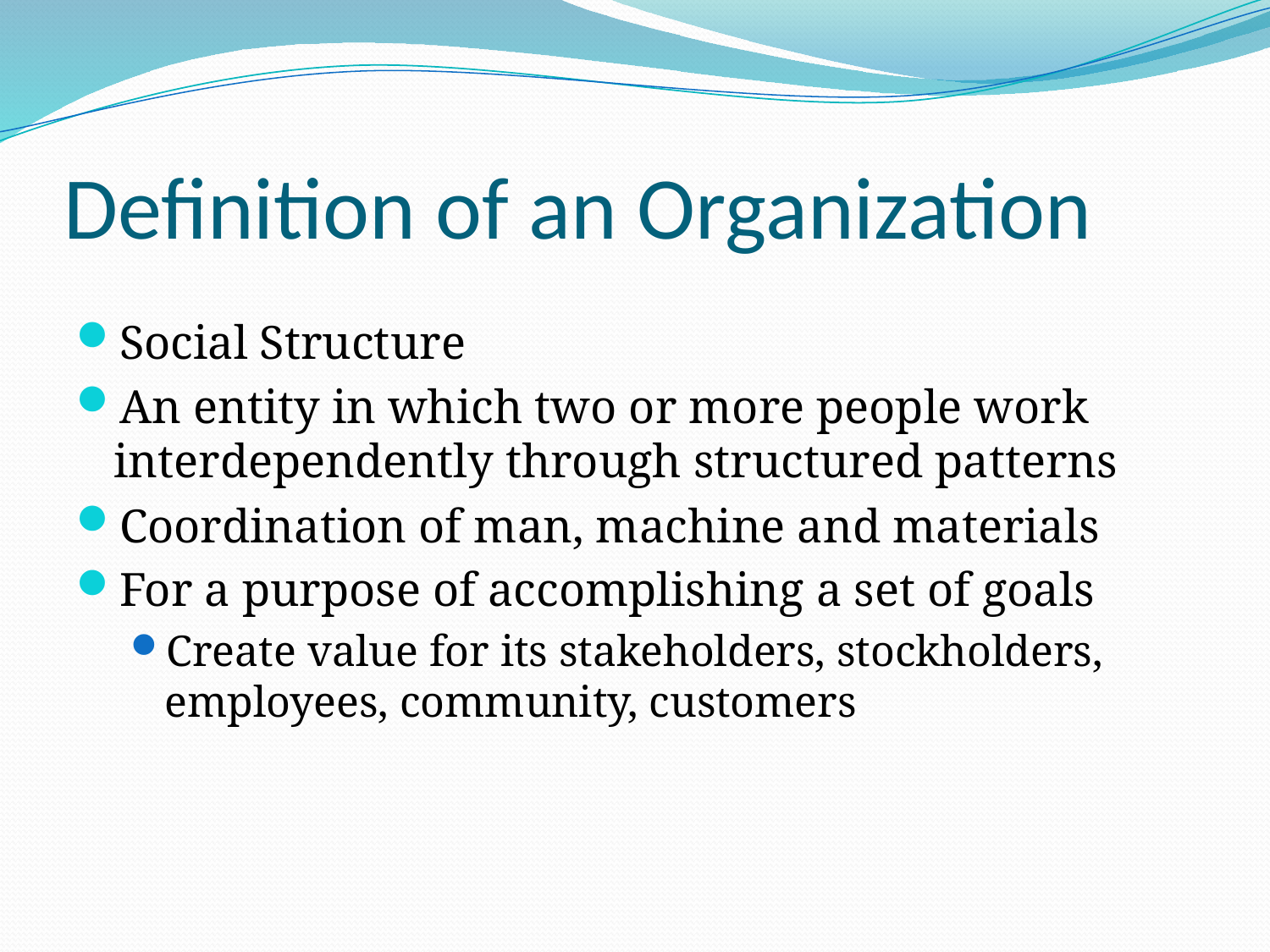

# Definition of an Organization
Social Structure
An entity in which two or more people work interdependently through structured patterns
Coordination of man, machine and materials
For a purpose of accomplishing a set of goals
Create value for its stakeholders, stockholders, employees, community, customers